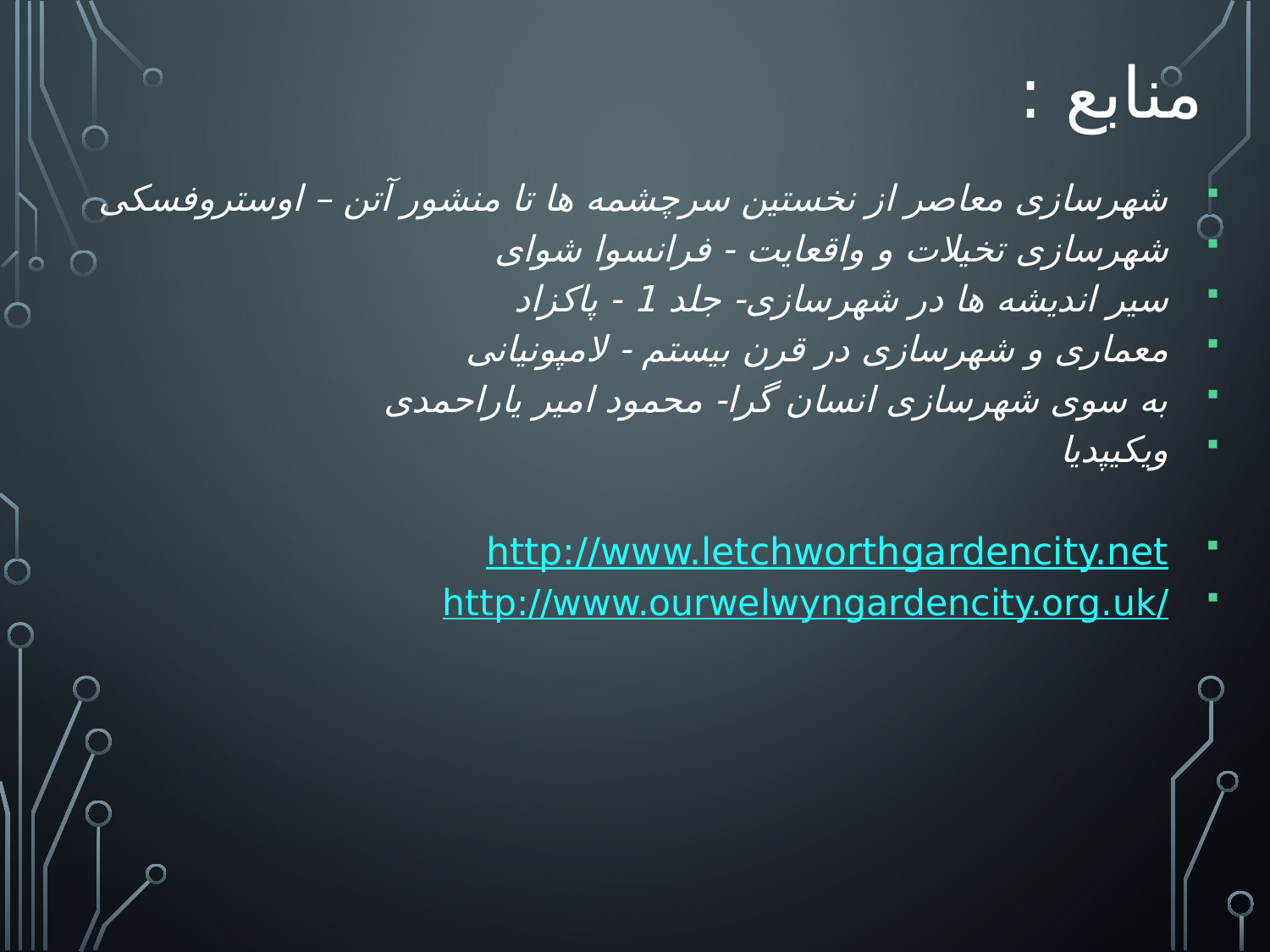

# منابع :
شهرسازی معاصر از نخستین سرچشمه ها تا منشور آتن – اوستروفسکی
شهرسازی تخیلات و واقعایت - فرانسوا شوای
سیر اندیشه ها در شهرسازی- جلد 1 - پاکزاد
معماری و شهرسازی در قرن بیستم - لامپونیانی
به سوی شهرسازی انسان گرا- محمود امیر یاراحمدی
ویکیپدیا

http://www.letchworthgardencity.net
http://www.ourwelwyngardencity.org.uk/